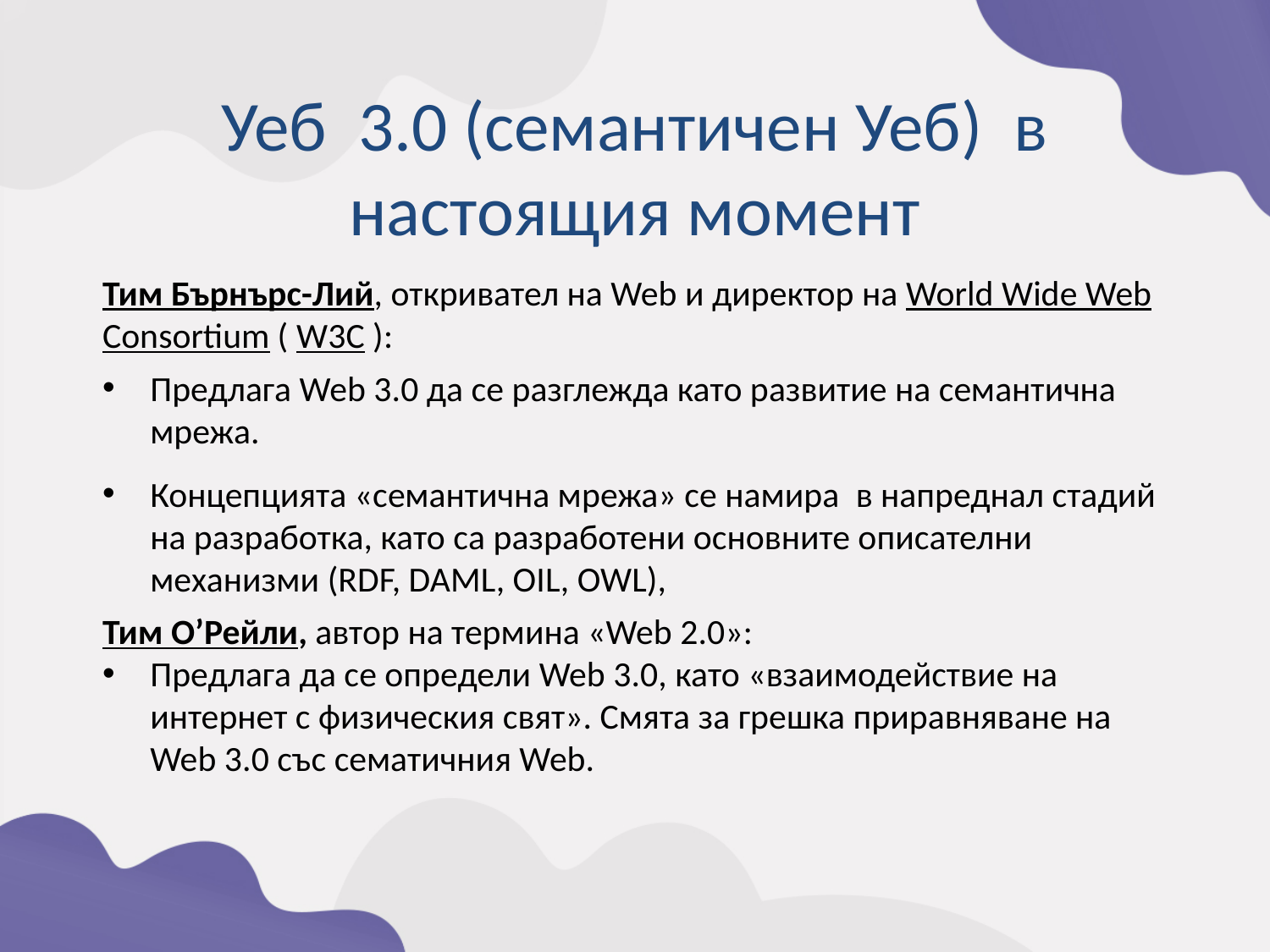

Уеб  3.0 (семантичен Уеб)  в настоящия момент
Тим Бърнърс-Лий, откривател на Web и директор на World Wide Web Consortium ( W3C ):
Предлага Web 3.0 да се разглежда като развитие на семантична мрежа.
Концепцията «семантична мрежа» се намира  в напреднал стадий на разработка, като са разработени основните описателни механизми (RDF, DAML, OIL, OWL),
Тим О’Рейли, автор на термина «Web 2.0»:
Предлага да се определи Web 3.0, като «взаимодействие на интернет с физическия свят». Смята за грешка приравняване на Web 3.0 със сематичния Web.